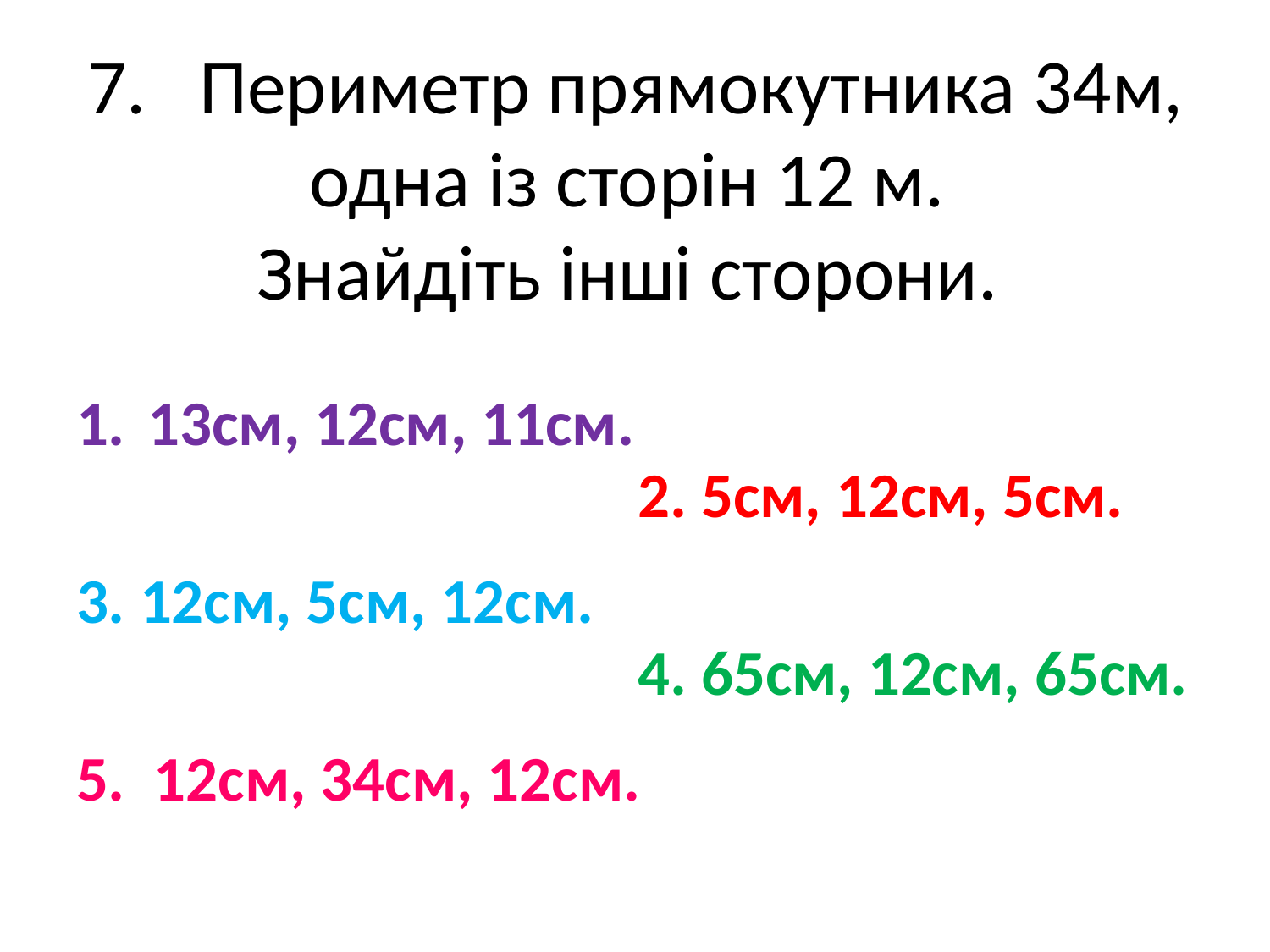

# 7.   Периметр прямокутника 34м, одна із сторін 12 м. Знайдіть інші сторони.
13см, 12см, 11см.

3. 12см, 5см, 12см.

5.  12см, 34см, 12см.

2. 5см, 12см, 5см.

4. 65см, 12см, 65см.